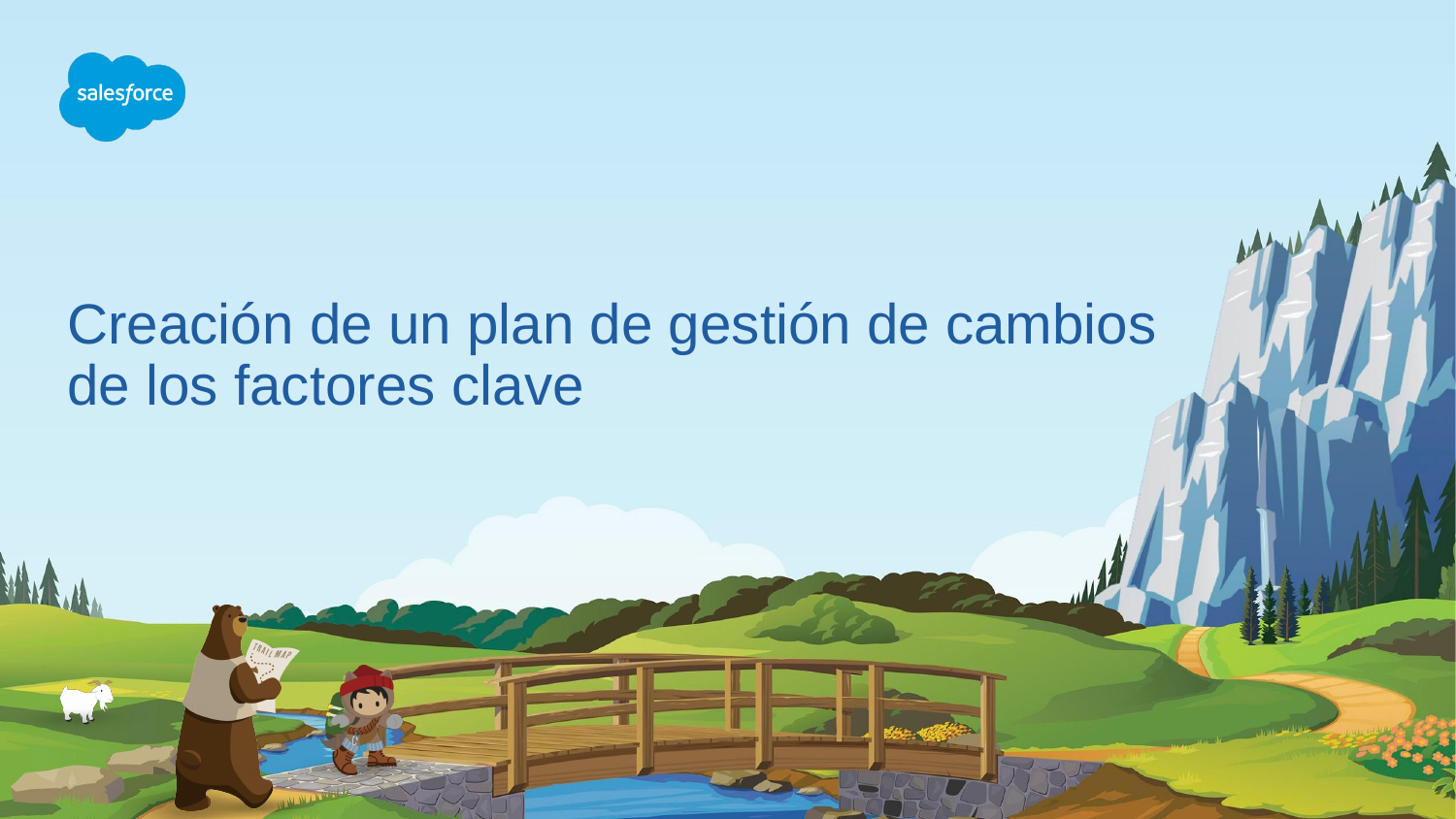

# Creación de un plan de gestión de cambios de los factores clave